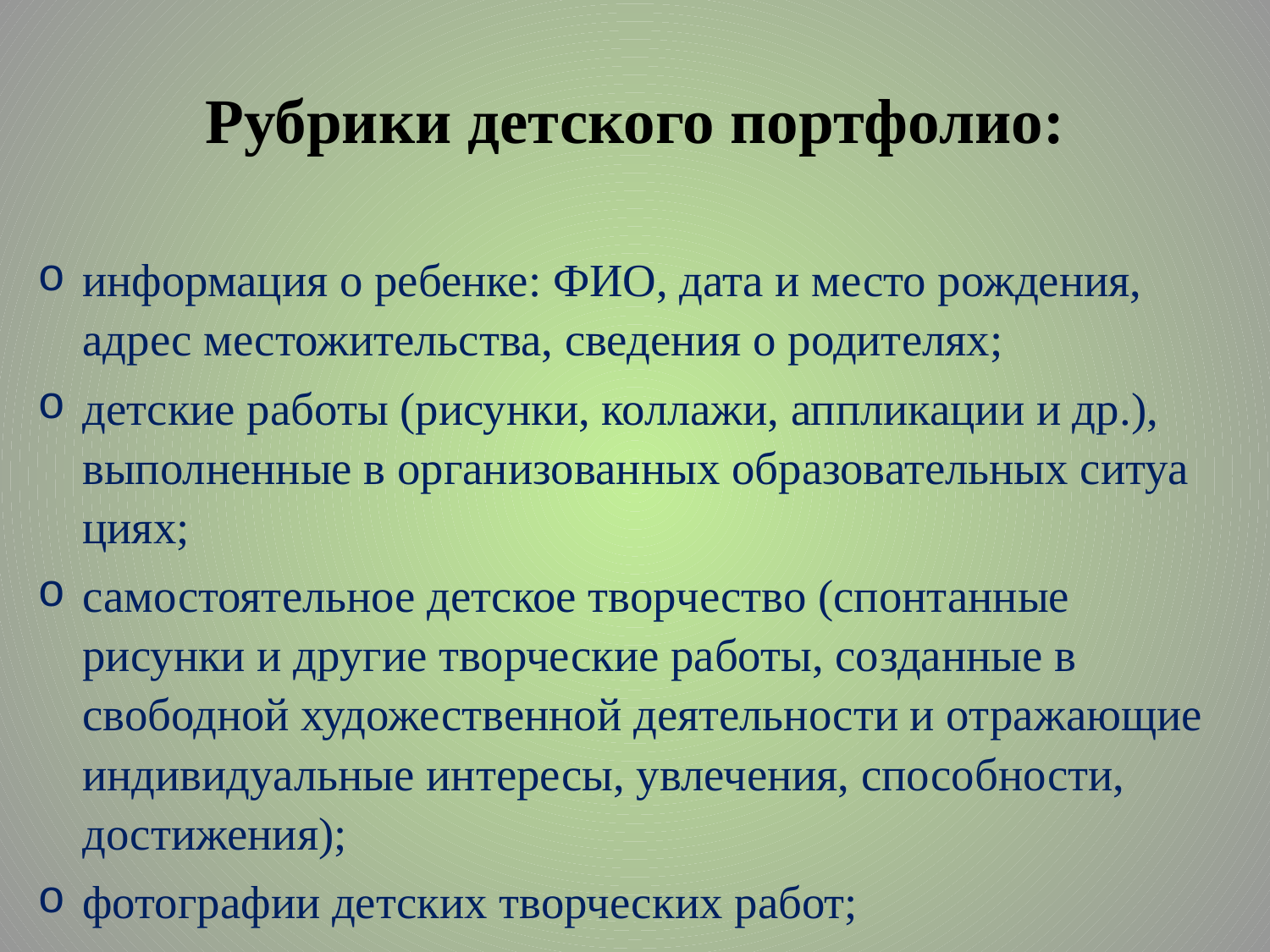

# Рубрики детского портфолио:
информация о ребенке: ФИО, дата и место рождения, адрес местожительства, сведения о родителях;
детские работы (рисунки, коллажи, аппликации и др.), выполненные в организован­ных образовательных ситуа­циях;
самостоятельное детское твор­чество (спонтанные рисунки и другие творческие работы, со­зданные в свободной художе­ственной деятельности и отра­жающие индивидуальные ин­тересы, увлечения, способности, достижения);
фотографии детских творчес­ких работ;